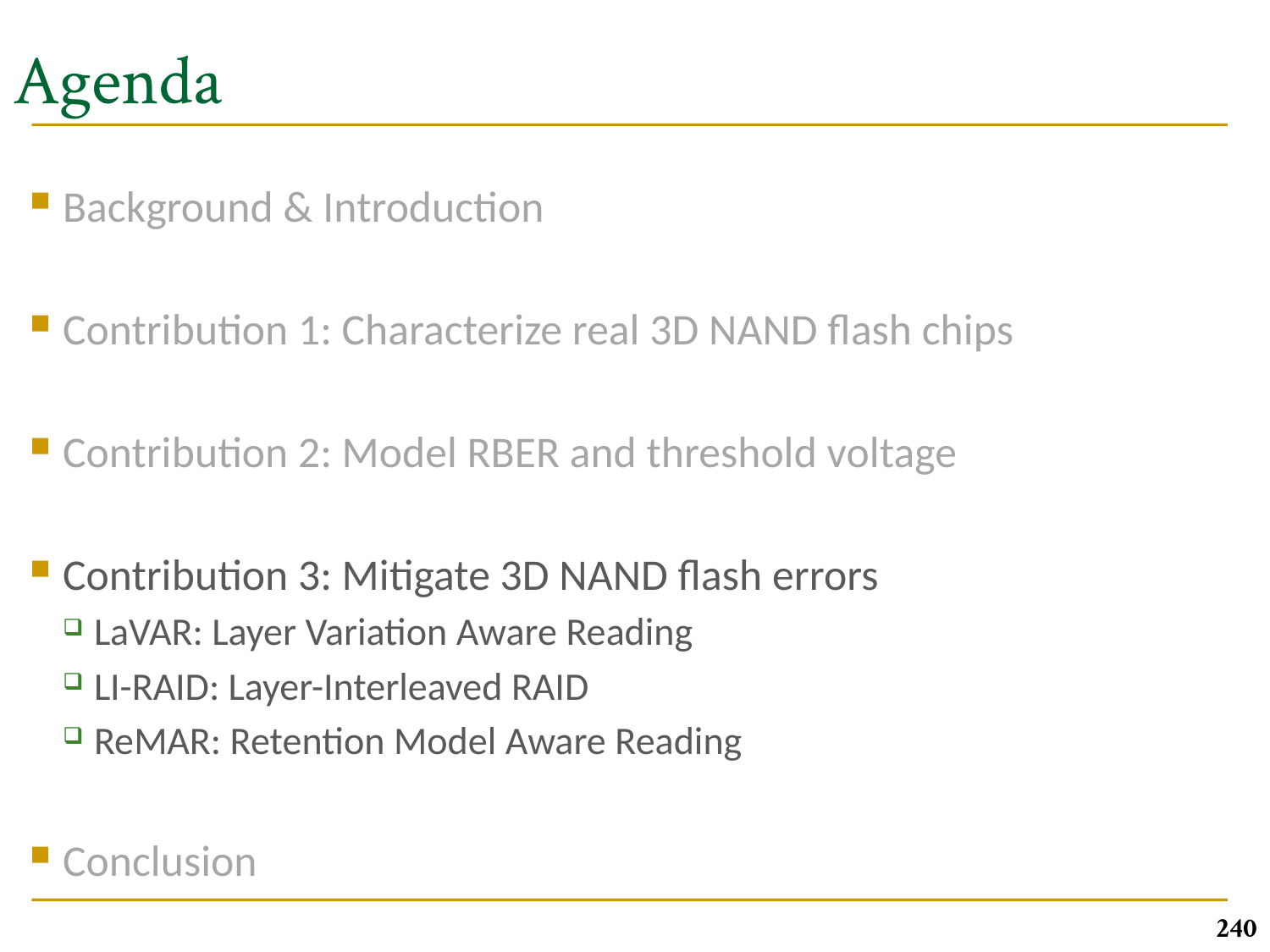

# Agenda
Background & Introduction

Contribution 1: Characterize real 3D NAND flash chips

Contribution 2: Model RBER and threshold voltage

Contribution 3: Mitigate 3D NAND flash errors
LaVAR: Layer Variation Aware Reading
LI-RAID: Layer-Interleaved RAID
ReMAR: Retention Model Aware Reading

Conclusion
240